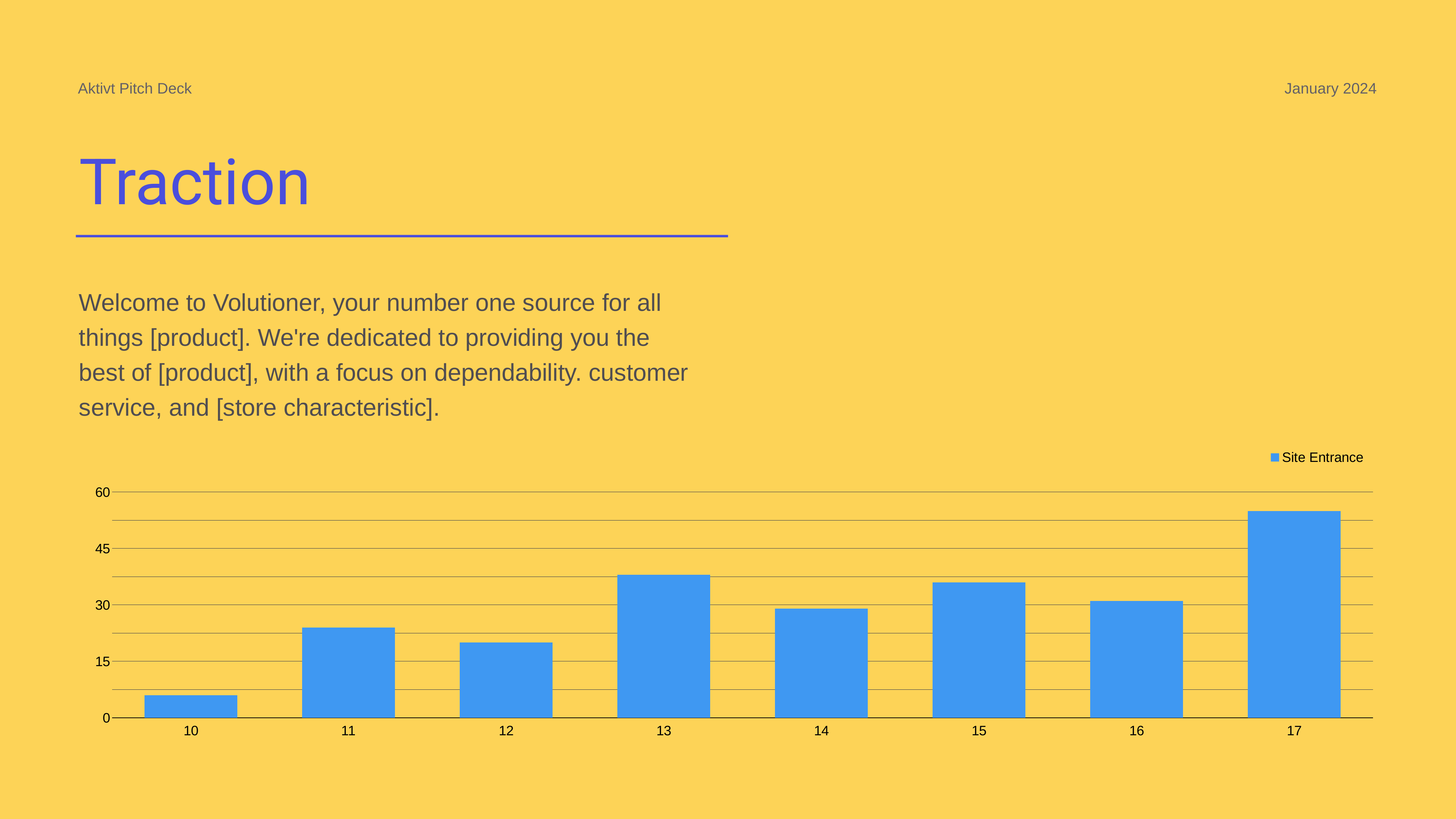

Aktivt Pitch Deck
January 2024
Traction

Welcome to Volutioner, your number one source for all things [product]. We're dedicated to providing you the best of [product], with a focus on dependability. customer service, and [store characteristic].

### Chart

| Category | Site Entrance |
|---|---|
| 10 | 6.0 |
| 11 | 24.0 |
| 12 | 20.0 |
| 13 | 38.0 |
| 14 | 29.0 |
| 15 | 36.0 |
| 16 | 31.0 |
| 17 | 55.0 |